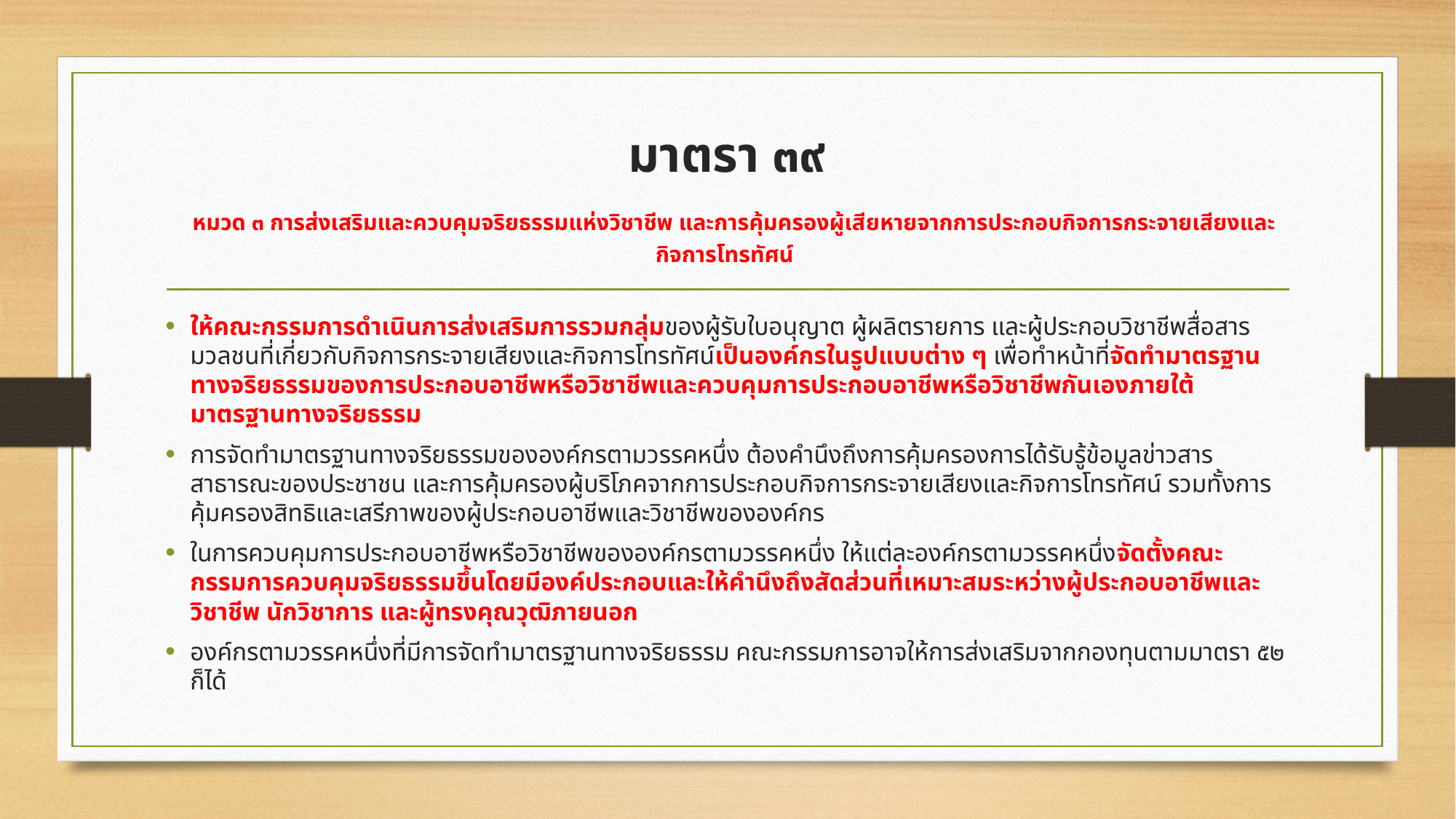

# มาตรา ๓๙ หมวด ๓ การส่งเสริมและควบคุมจริยธรรมแห่งวิชาชีพ และการคุ้มครองผู้เสียหายจากการประกอบกิจการกระจายเสียงและกิจการโทรทัศน์
ให้คณะกรรมการดำเนินการส่งเสริมการรวมกลุ่มของผู้รับใบอนุญาต ผู้ผลิตรายการ และผู้ประกอบวิชาชีพสื่อสารมวลชนที่เกี่ยวกับกิจการกระจายเสียงและกิจการโทรทัศน์เป็นองค์กรในรูปแบบต่าง ๆ เพื่อทำหน้าที่จัดทำมาตรฐานทางจริยธรรมของการประกอบอาชีพหรือวิชาชีพและควบคุมการประกอบอาชีพหรือวิชาชีพกันเองภายใต้มาตรฐานทางจริยธรรม
การจัดทำมาตรฐานทางจริยธรรมขององค์กรตามวรรคหนึ่ง ต้องคำนึงถึงการคุ้มครองการได้รับรู้ข้อมูลข่าวสารสาธารณะของประชาชน และการคุ้มครองผู้บริโภคจากการประกอบกิจการกระจายเสียงและกิจการโทรทัศน์ รวมทั้งการคุ้มครองสิทธิและเสรีภาพของผู้ประกอบอาชีพและวิชาชีพขององค์กร
ในการควบคุมการประกอบอาชีพหรือวิชาชีพขององค์กรตามวรรคหนึ่ง ให้แต่ละองค์กรตามวรรคหนึ่งจัดตั้งคณะกรรมการควบคุมจริยธรรมขึ้นโดยมีองค์ประกอบและให้คำนึงถึงสัดส่วนที่เหมาะสมระหว่างผู้ประกอบอาชีพและวิชาชีพ นักวิชาการ และผู้ทรงคุณวุฒิภายนอก
องค์กรตามวรรคหนึ่งที่มีการจัดทำมาตรฐานทางจริยธรรม คณะกรรมการอาจให้การส่งเสริมจากกองทุนตามมาตรา ๕๒ ก็ได้